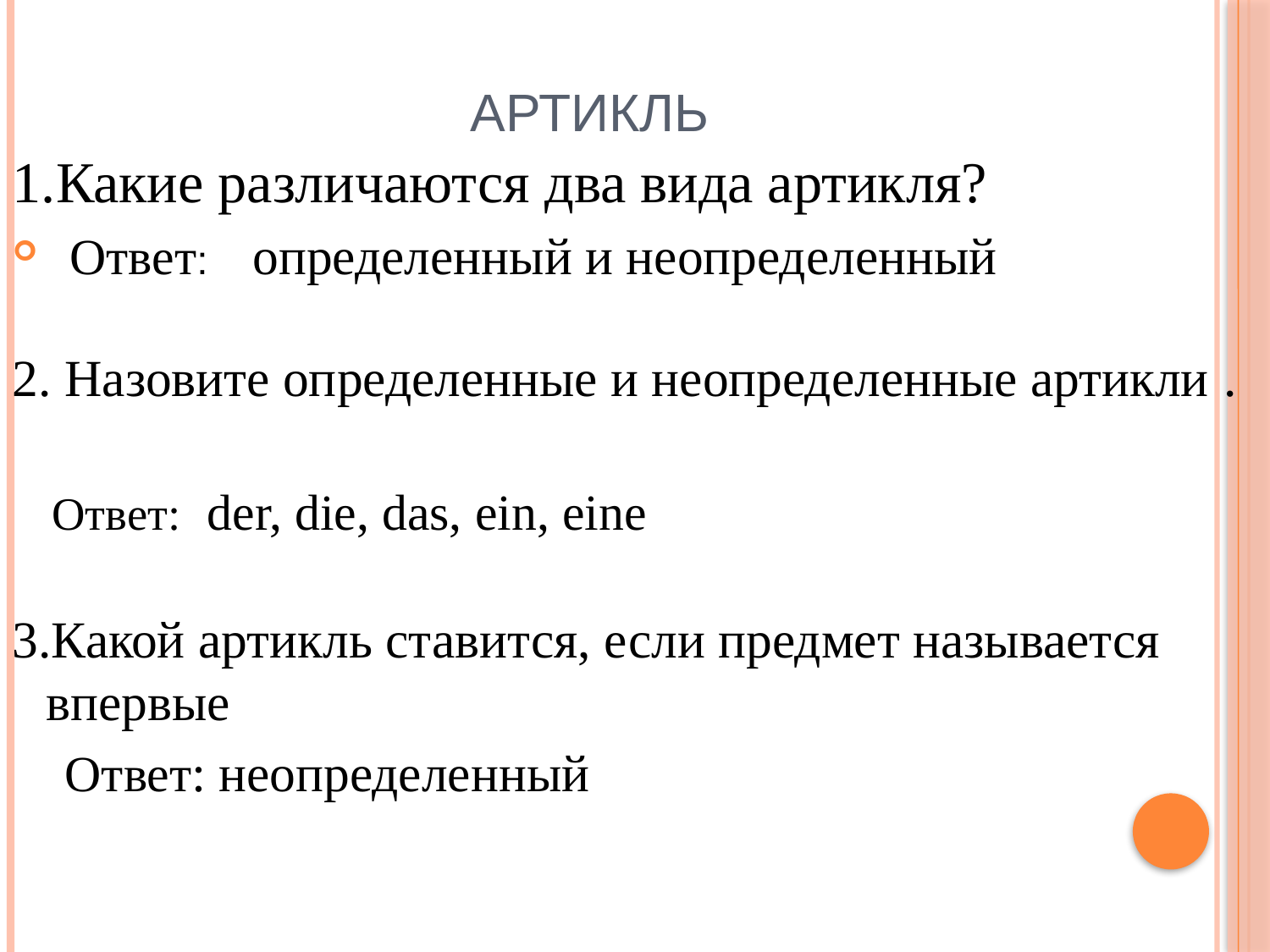

# Артикль
1.Какие различаются два вида артикля?
  Ответ:    определенный и неопределенный

2. Назовите определенные и неопределенные артикли .
   Ответ:  der, die, das, ein, eine

3.Какой артикль ставится, если предмет называется впервые
    Ответ: неопределенный